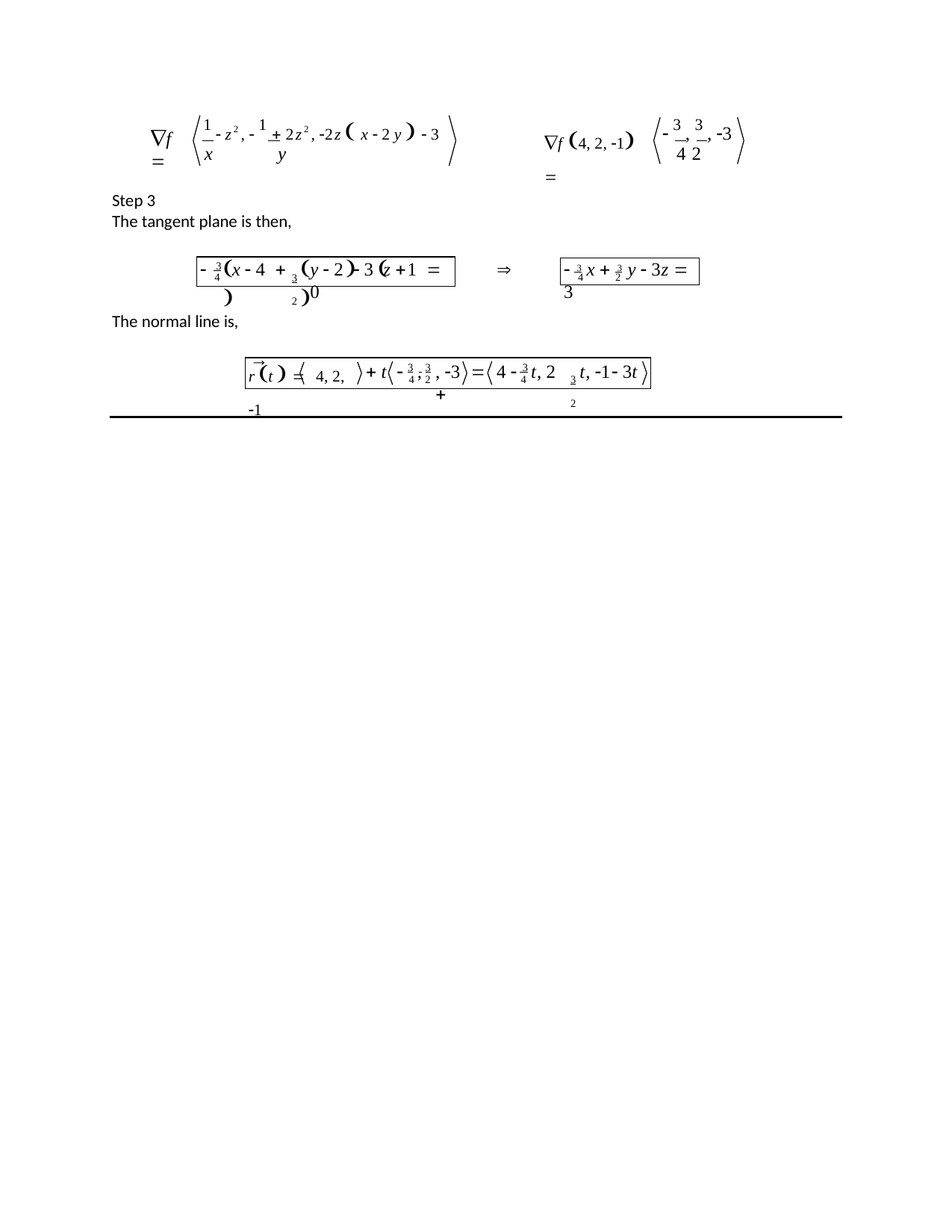

∇f (4, 2, −1) =
1 − z2 , − 1 + 2z2 , −2z ( x − 2 y ) − 3
x	y
∇f =
− 3 , 3 , −3
4 2

Step 3
The tangent plane is then,
(	)
(	)	(	)
−	x − 4  +
y − 2  − 3  z +1  = 0
⇒
−  3  x +  3  y − 3z = 3

 3
 3  2

4
4	2
The normal line is,
→
r (t ) =  4, 2, −1

, −3  =  4 −   t, 2 +
t, −1− 3t
+ t  −   ,
3  3
 3
 3  2
4  2
4